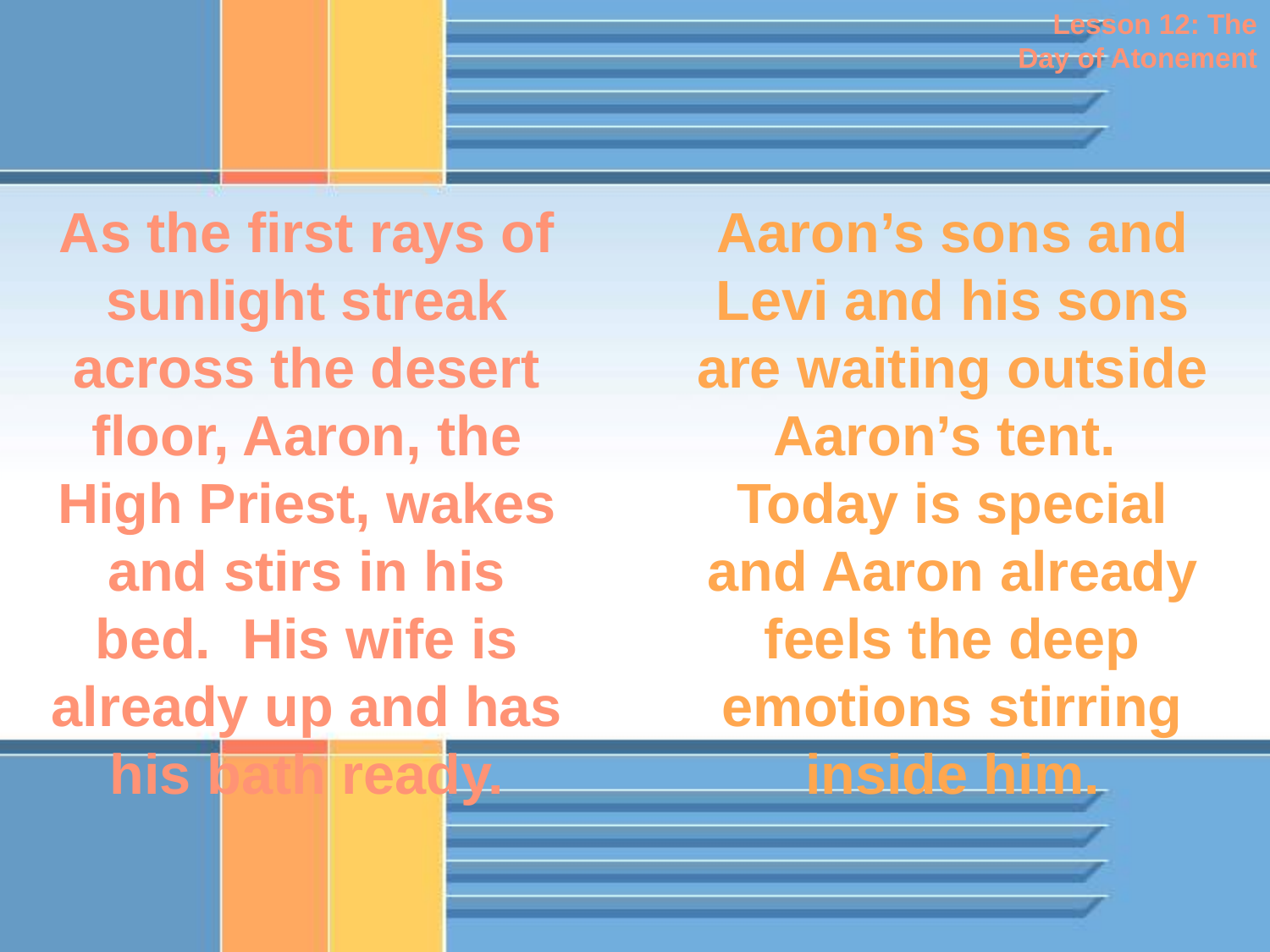

Lesson 12: The Day of Atonement
As the first rays of sunlight streak across the desert floor, Aaron, the High Priest, wakes and stirs in his bed.  His wife is already up and has his bath ready.
Aaron’s sons and Levi and his sons are waiting outside Aaron’s tent.  Today is special and Aaron already feels the deep emotions stirring inside him.